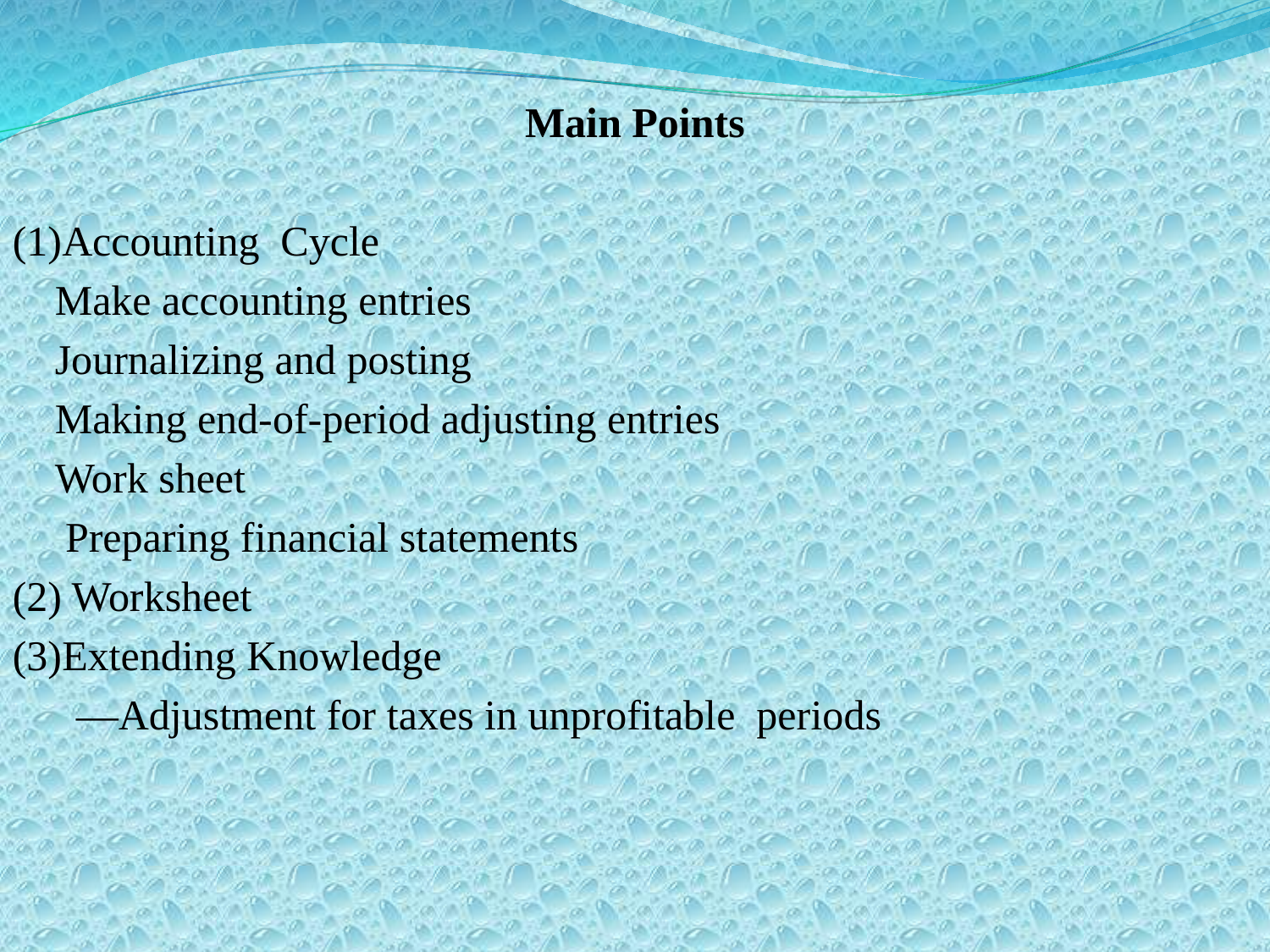

Main Points

(1)Accounting  Cycle
    Make accounting entries
    Journalizing and posting
    Making end-of-period adjusting entries
    Work sheet
     Preparing financial statements
(2) Worksheet
(3)Extending Knowledge
      —Adjustment for taxes in unprofitable  periods